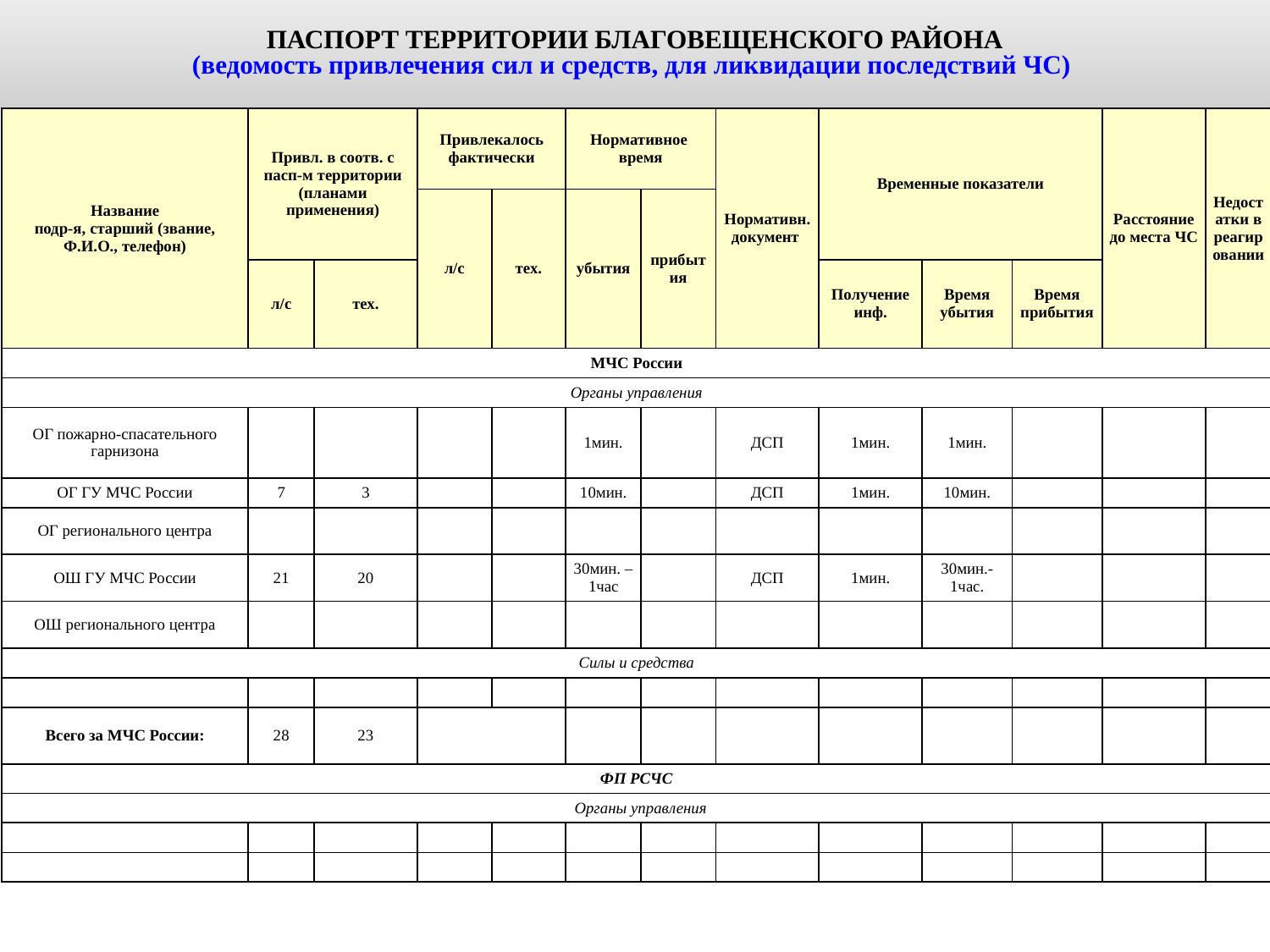

ПАСПОРТ ТЕРРИТОРИИ БЛАГОВЕЩЕНСКОГО РАЙОНА
(ведомость привлечения сил и средств, для ликвидации последствий ЧС)
| Название подр-я, старший (звание, Ф.И.О., телефон) | Привл. в соотв. с пасп-м территории (планами применения) |  | Привлекалось фактически |  | Нормативное время |  | Нормативн. документ | Временные показатели |  |  | Расстояние до места ЧС | Недостатки в реагировании |
| --- | --- | --- | --- | --- | --- | --- | --- | --- | --- | --- | --- | --- |
|  |  |  | л/с | тех. | убытия | прибытия |  |  |  |  |  |  |
|  | л/с | тех. |  |  |  |  |  | Получение инф. | Время убытия | Время прибытия |  |  |
| МЧС России |  |  |  |  |  |  |  |  |  |  |  |  |
| Органы управления |  |  |  |  |  |  |  |  |  |  |  |  |
| ОГ пожарно-спасательного гарнизона |  |  |  |  | 1мин. |  | ДСП | 1мин. | 1мин. |  |  |  |
| ОГ ГУ МЧС России | 7 | 3 |  |  | 10мин. |  | ДСП | 1мин. | 10мин. |  |  |  |
| ОГ регионального центра |  |  |  |  |  |  |  |  |  |  |  |  |
| ОШ ГУ МЧС России | 21 | 20 |  |  | 30мин. – 1час |  | ДСП | 1мин. | 30мин.-1час. |  |  |  |
| ОШ регионального центра |  |  |  |  |  |  |  |  |  |  |  |  |
| Силы и средства |  |  |  |  |  |  |  |  |  |  |  |  |
|  |  |  |  |  |  |  |  |  |  |  |  |  |
| Всего за МЧС России: | 28 | 23 |  |  |  |  |  |  |  |  |  |  |
| ФП РСЧС |  |  |  |  |  |  |  |  |  |  |  |  |
| Органы управления |  |  |  |  |  |  |  |  |  |  |  |  |
|  |  |  |  |  |  |  |  |  |  |  |  |  |
|  |  |  |  |  |  |  |  |  |  |  |  |  |